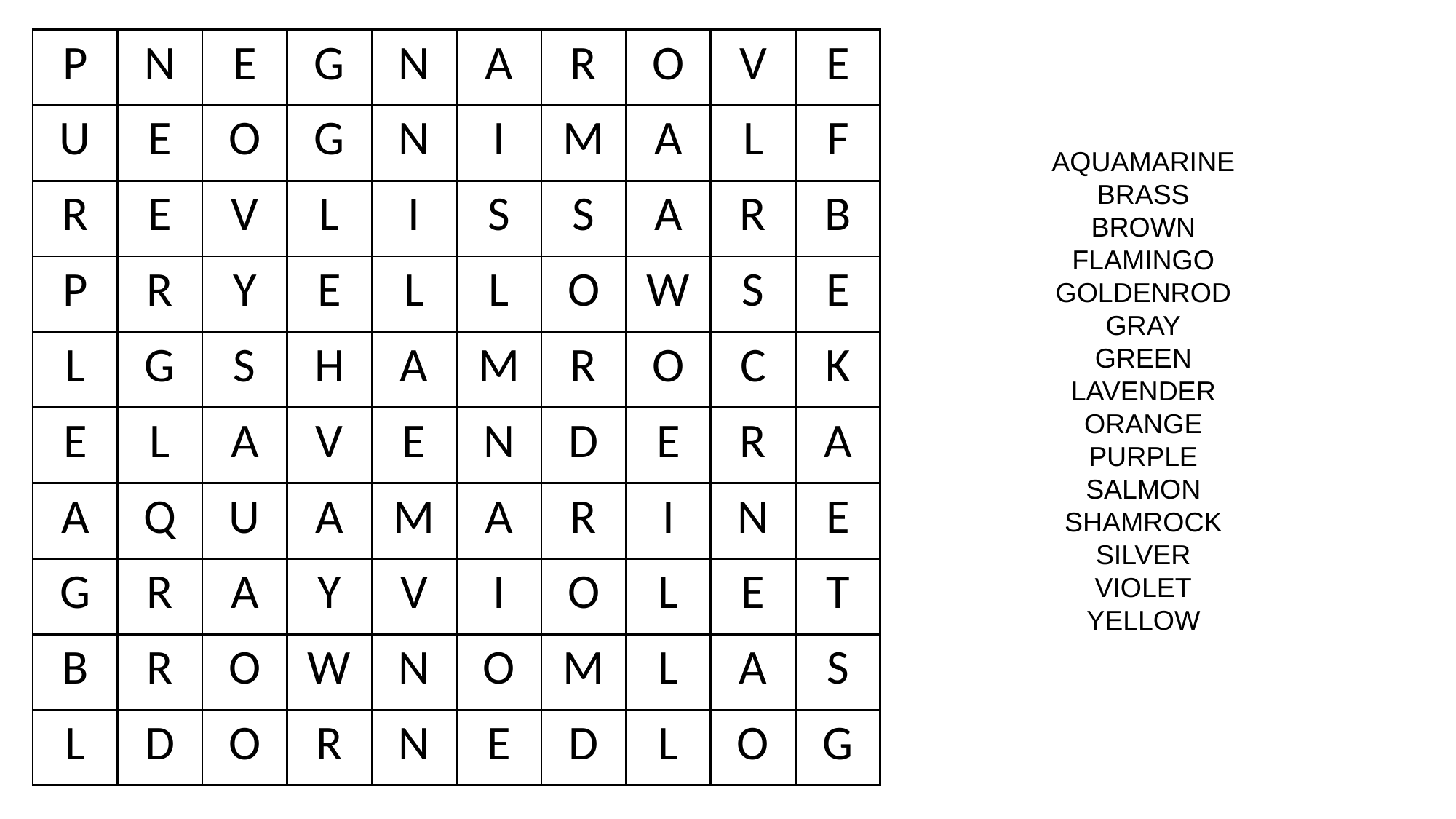

| P | N | E | G | N | A | R | O | V | E |
| --- | --- | --- | --- | --- | --- | --- | --- | --- | --- |
| U | E | O | G | N | I | M | A | L | F |
| R | E | V | L | I | S | S | A | R | B |
| P | R | Y | E | L | L | O | W | S | E |
| L | G | S | H | A | M | R | O | C | K |
| E | L | A | V | E | N | D | E | R | A |
| A | Q | U | A | M | A | R | I | N | E |
| G | R | A | Y | V | I | O | L | E | T |
| B | R | O | W | N | O | M | L | A | S |
| L | D | O | R | N | E | D | L | O | G |
AQUAMARINE
BRASS
BROWN
FLAMINGO
GOLDENROD
GRAY
GREEN
LAVENDER
ORANGE
PURPLE
SALMON
SHAMROCK
SILVER
VIOLET
YELLOW